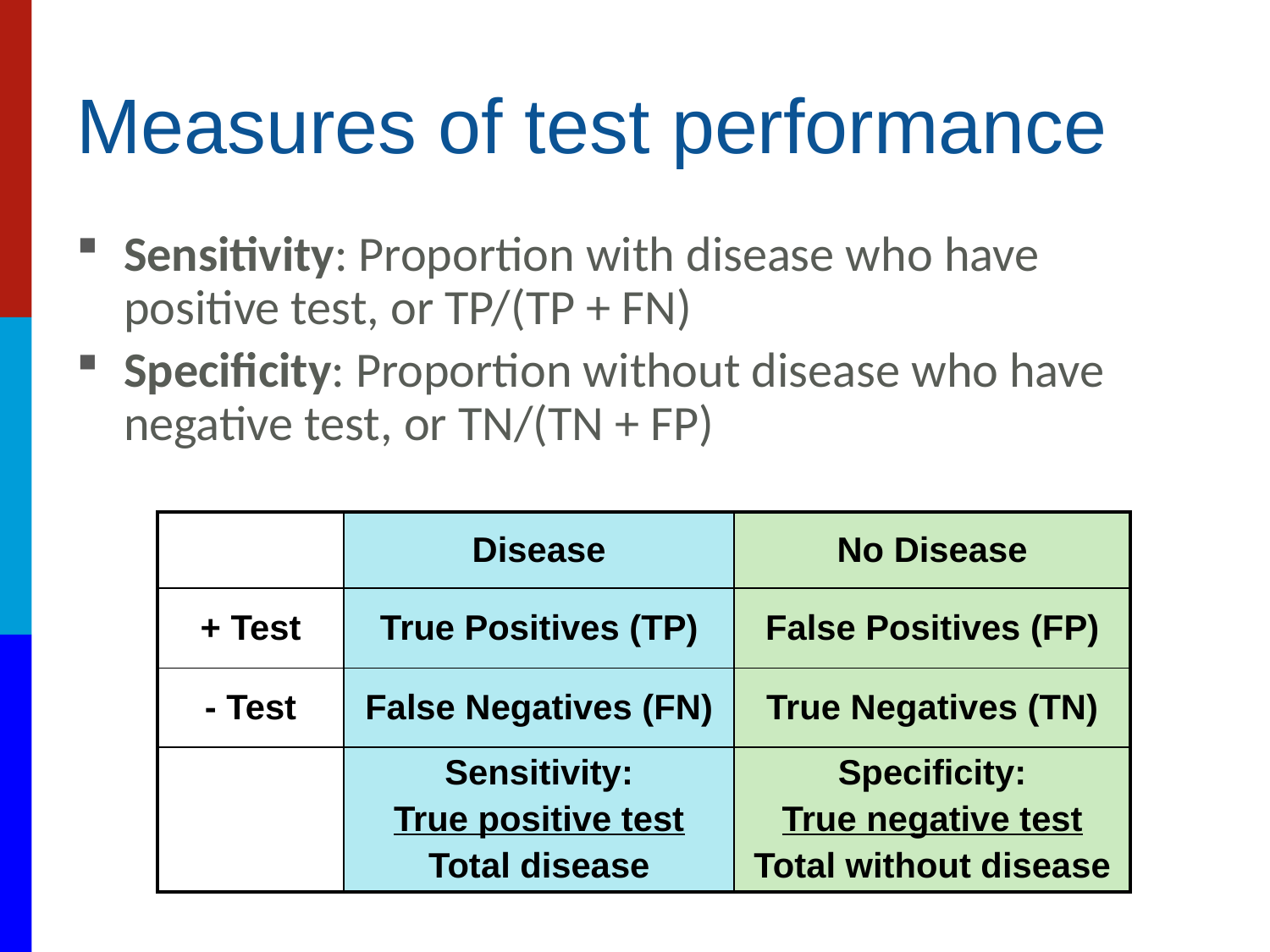

# Measures of test performance
Sensitivity: Proportion with disease who have positive test, or TP/(TP + FN)
Specificity: Proportion without disease who have negative test, or TN/(TN + FP)
|  | Disease | No Disease |
| --- | --- | --- |
| + Test | True Positives (TP) | False Positives (FP) |
| - Test | False Negatives (FN) | True Negatives (TN) |
|  | Sensitivity: True positive test Total disease | Specificity: True negative test Total without disease |